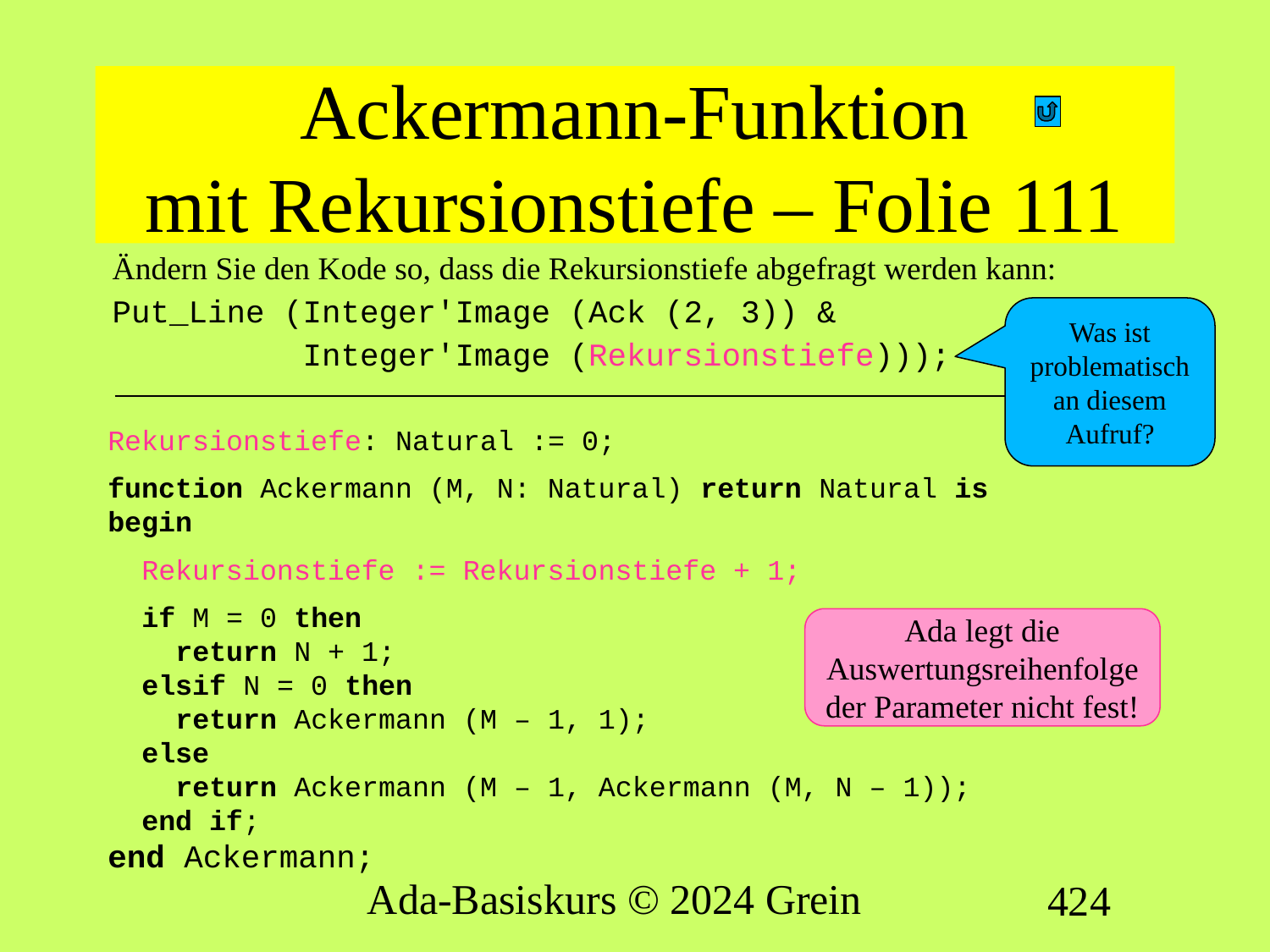

# Ackermann-Funktion mit Rekursionstiefe – Folie 111

Ändern Sie den Kode so, dass die Rekursionstiefe abgefragt werden kann:
Put_Line (Integer'Image (Ack (2, 3)) &
          Integer'Image (Rekursionstiefe)));

Rekursionstiefe: Natural := 0;
function Ackermann (M, N: Natural) return Natural is
begin
  Rekursionstiefe := Rekursionstiefe + 1;
  if M = 0 then
    return N + 1;
  elsif N = 0 then
    return Ackermann (M – 1, 1);
  else
    return Ackermann (M – 1, Ackermann (M, N – 1));
  end if;
end Ackermann;
Was ist problematisch an diesem Aufruf?
Ada legt die Auswertungsreihenfolge der Parameter nicht fest!
Ada-Basiskurs © 2024 Grein
424